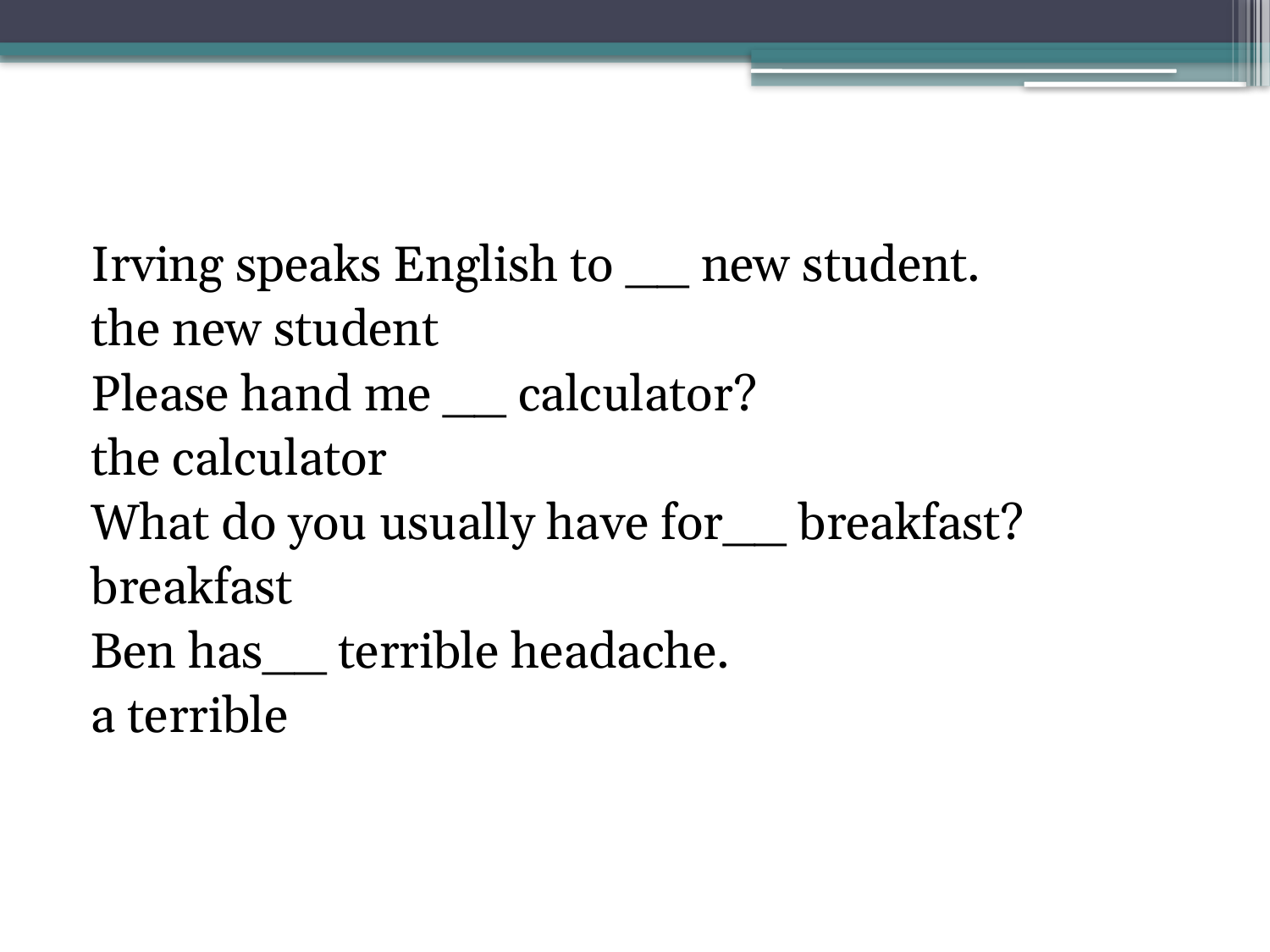

Irving speaks English to __ new student.
the new student
Please hand me __ calculator?
the calculator
What do you usually have for__ breakfast?
breakfast
Ben has__ terrible headache.
a terrible